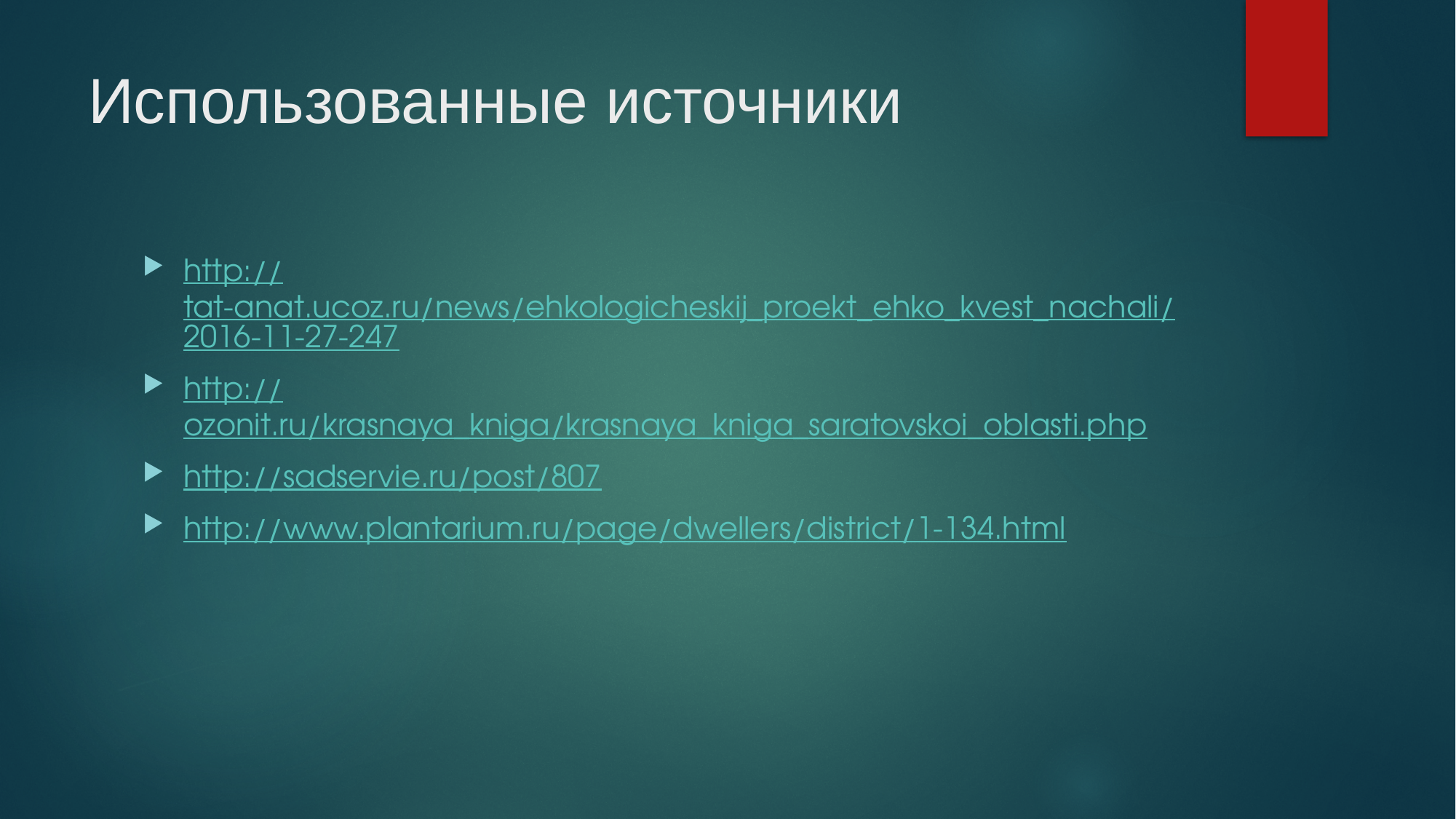

# Использованные источники
http://tat-anat.ucoz.ru/news/ehkologicheskij_proekt_ehko_kvest_nachali/2016-11-27-247
http://ozonit.ru/krasnaya_kniga/krasnaya_kniga_saratovskoi_oblasti.php
http://sadservie.ru/post/807
http://www.plantarium.ru/page/dwellers/district/1-134.html